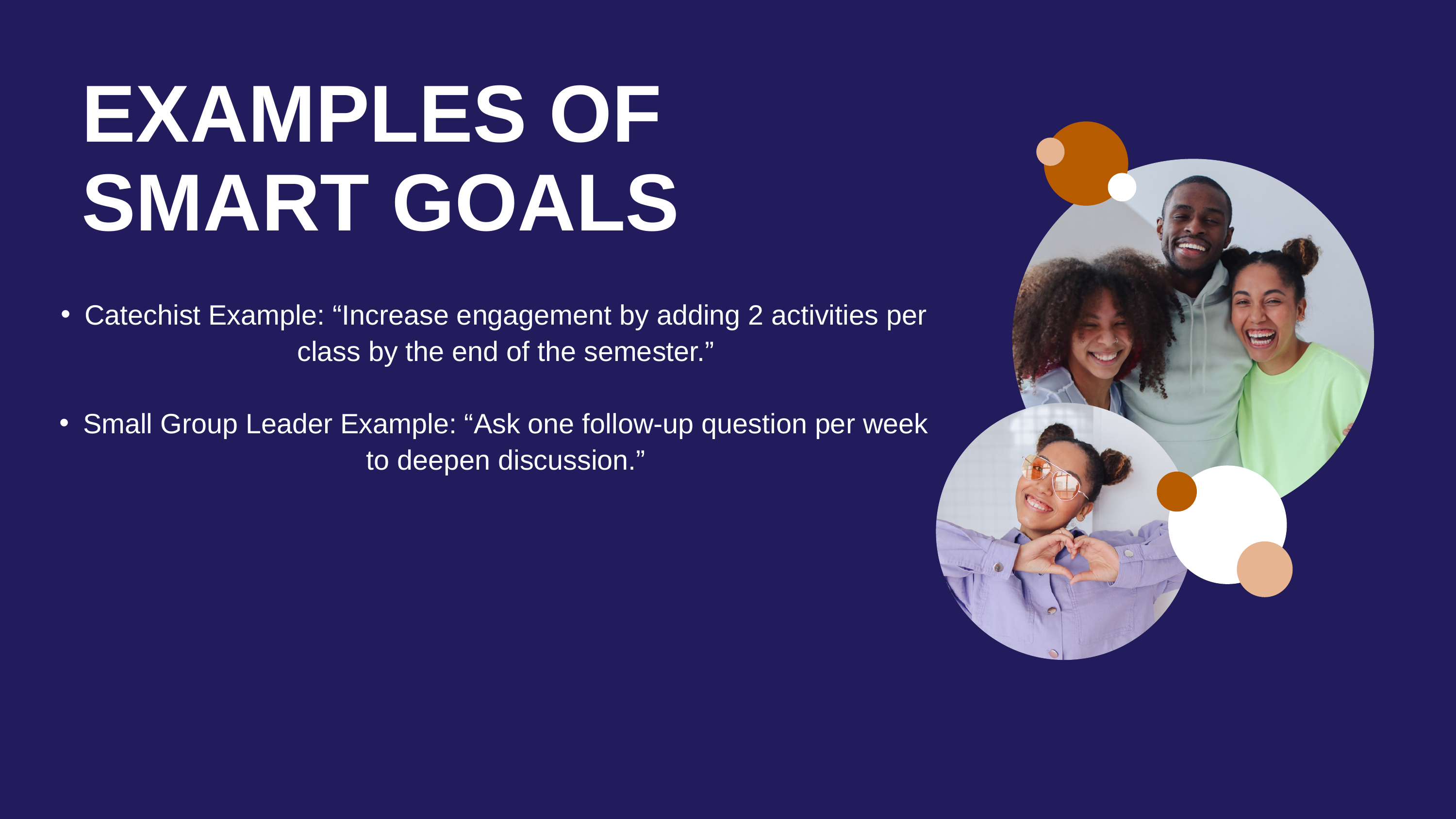

EXAMPLES OF SMART GOALS

Catechist Example: “Increase engagement by adding 2 activities per class by the end of the semester.”

Small Group Leader Example: “Ask one follow-up question per week to deepen discussion.”